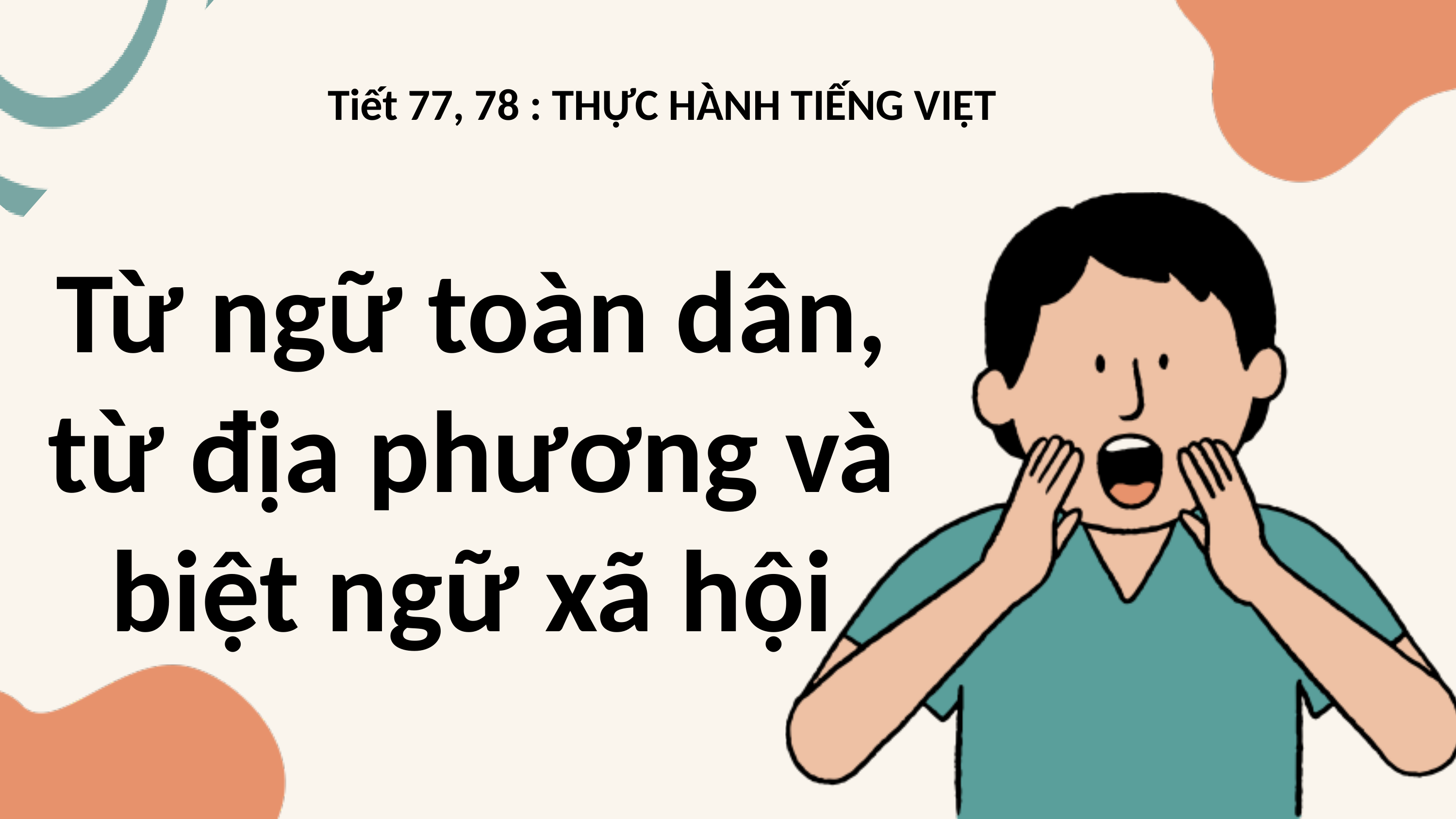

Tiết 77, 78 : THỰC HÀNH TIẾNG VIỆT

Từ ngữ toàn dân, từ địa phương và biệt ngữ xã hội